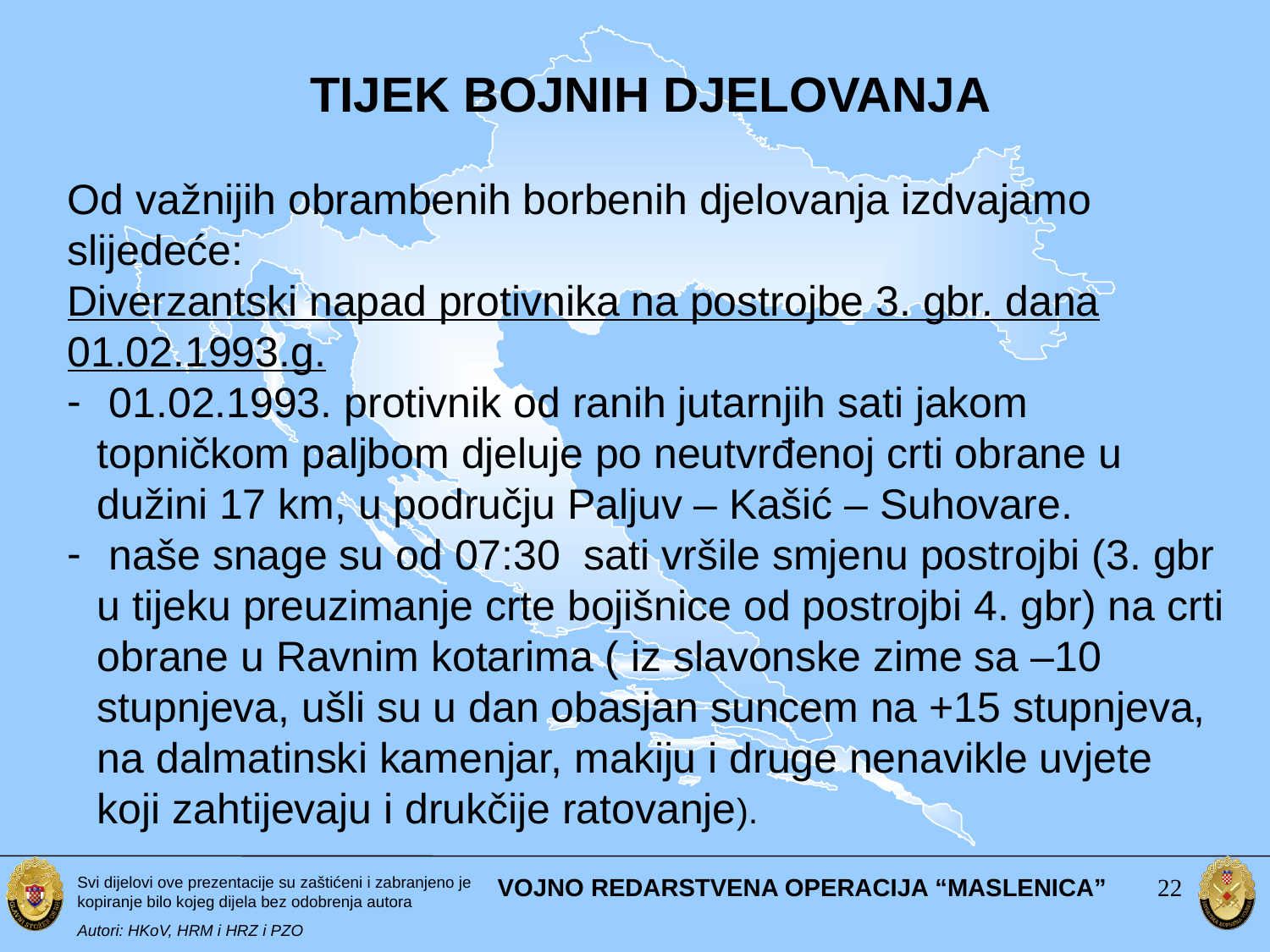

TIJEK BOJNIH DJELOVANJA
Od važnijih obrambenih borbenih djelovanja izdvajamo slijedeće:
Diverzantski napad protivnika na postrojbe 3. gbr. dana 01.02.1993.g.
 01.02.1993. protivnik od ranih jutarnjih sati jakom topničkom paljbom djeluje po neutvrđenoj crti obrane u dužini 17 km, u području Paljuv – Kašić – Suhovare.
 naše snage su od 07:30  sati vršile smjenu postrojbi (3. gbr u tijeku preuzimanje crte bojišnice od postrojbi 4. gbr) na crti obrane u Ravnim kotarima ( iz slavonske zime sa –10 stupnjeva, ušli su u dan obasjan suncem na +15 stupnjeva, na dalmatinski kamenjar, makiju i druge nenavikle uvjete koji zahtijevaju i drukčije ratovanje).
VOJNO REDARSTVENA OPERACIJA “MASLENICA”